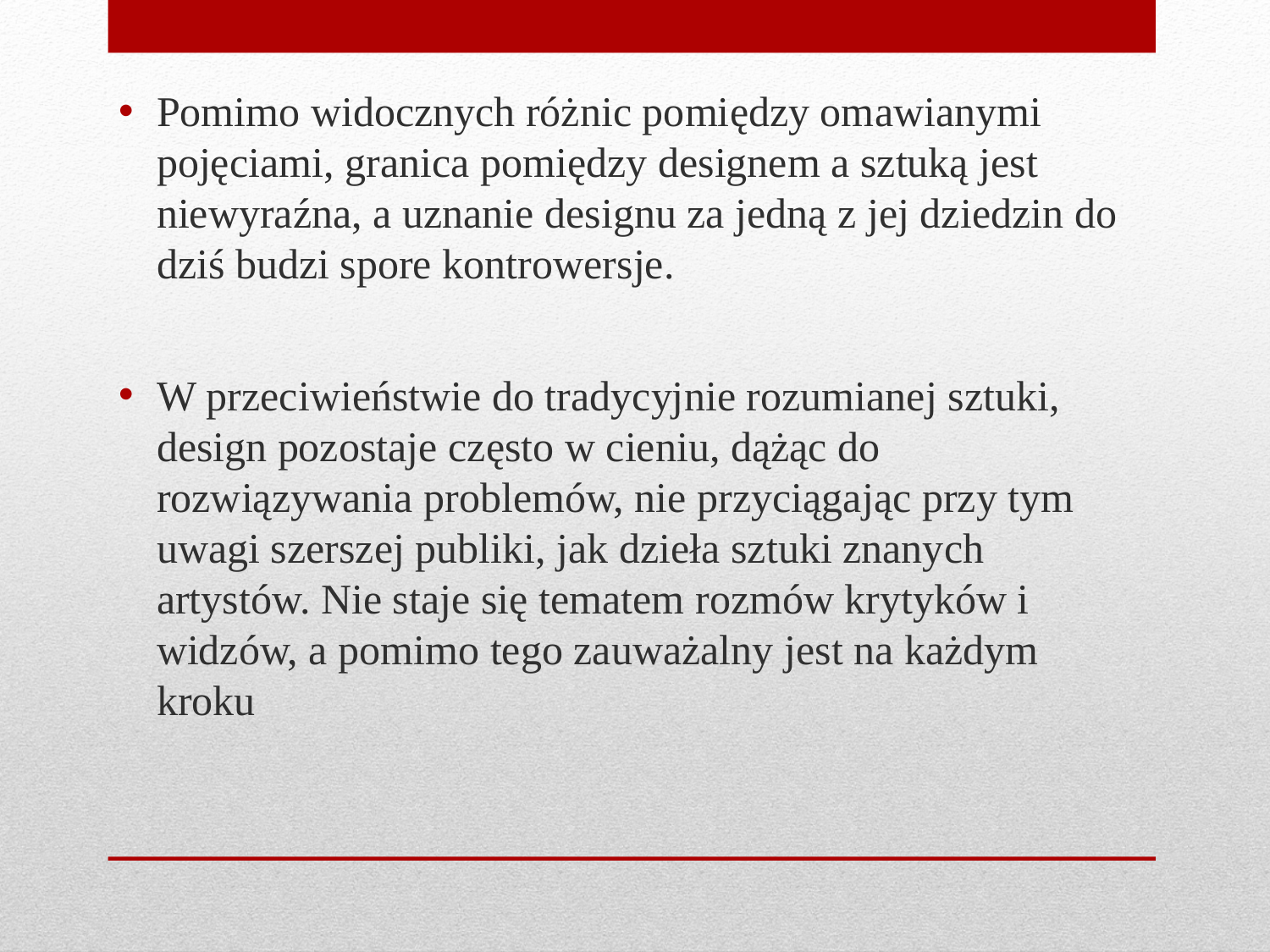

Pomimo widocznych różnic pomiędzy omawianymi pojęciami, granica pomiędzy designem a sztuką jest niewyraźna, a uznanie designu za jedną z jej dziedzin do dziś budzi spore kontrowersje.
W przeciwieństwie do tradycyjnie rozumianej sztuki, design pozostaje często w cieniu, dążąc do rozwiązywania problemów, nie przyciągając przy tym uwagi szerszej publiki, jak dzieła sztuki znanych artystów. Nie staje się tematem rozmów krytyków i widzów, a pomimo tego zauważalny jest na każdym kroku
#